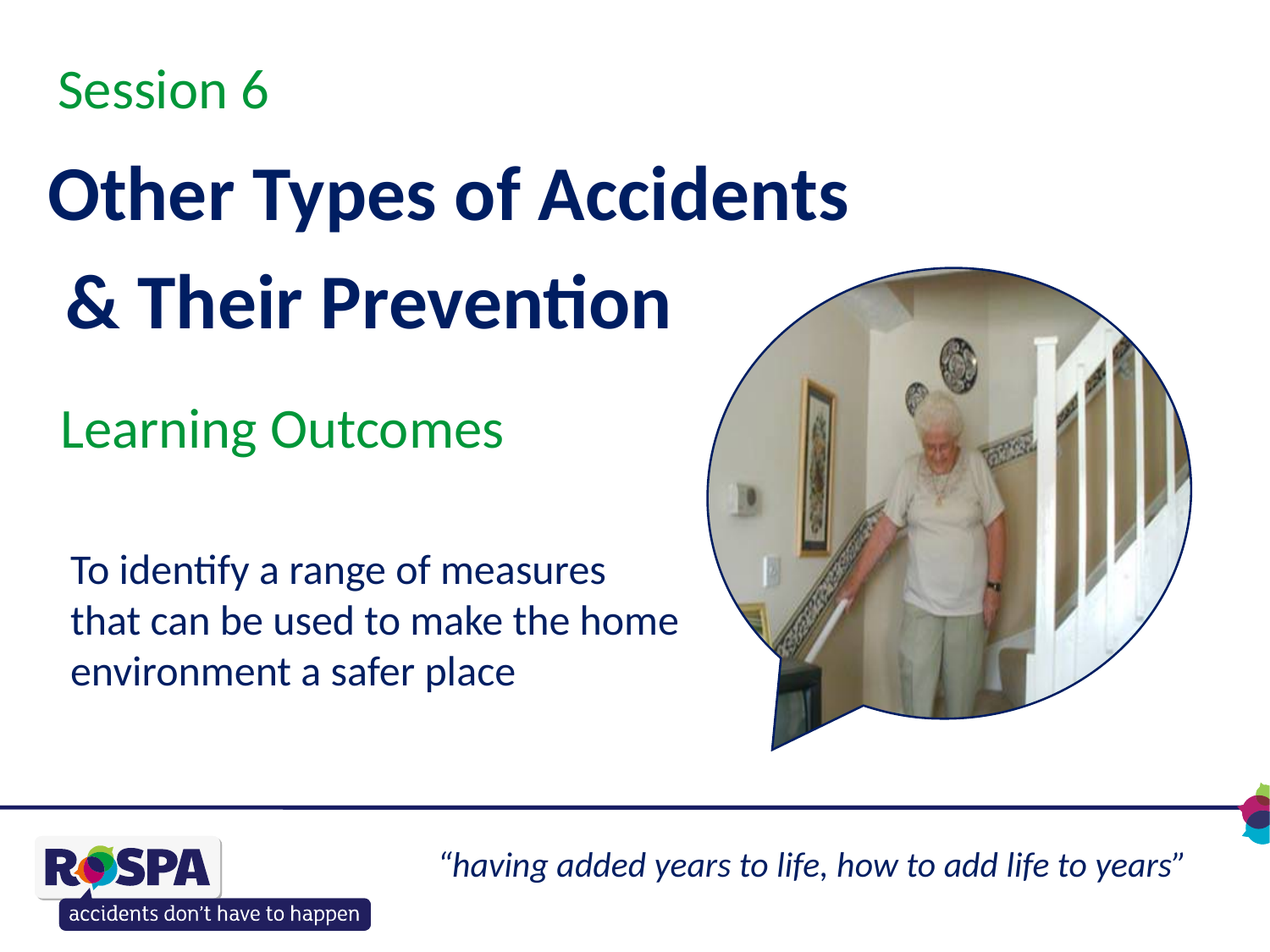

# Session 6
Other Types of Accidents
 & Their Prevention

 Learning Outcomes
To identify a range of measures
that can be used to make the home
environment a safer place
“having added years to life, how to add life to years”